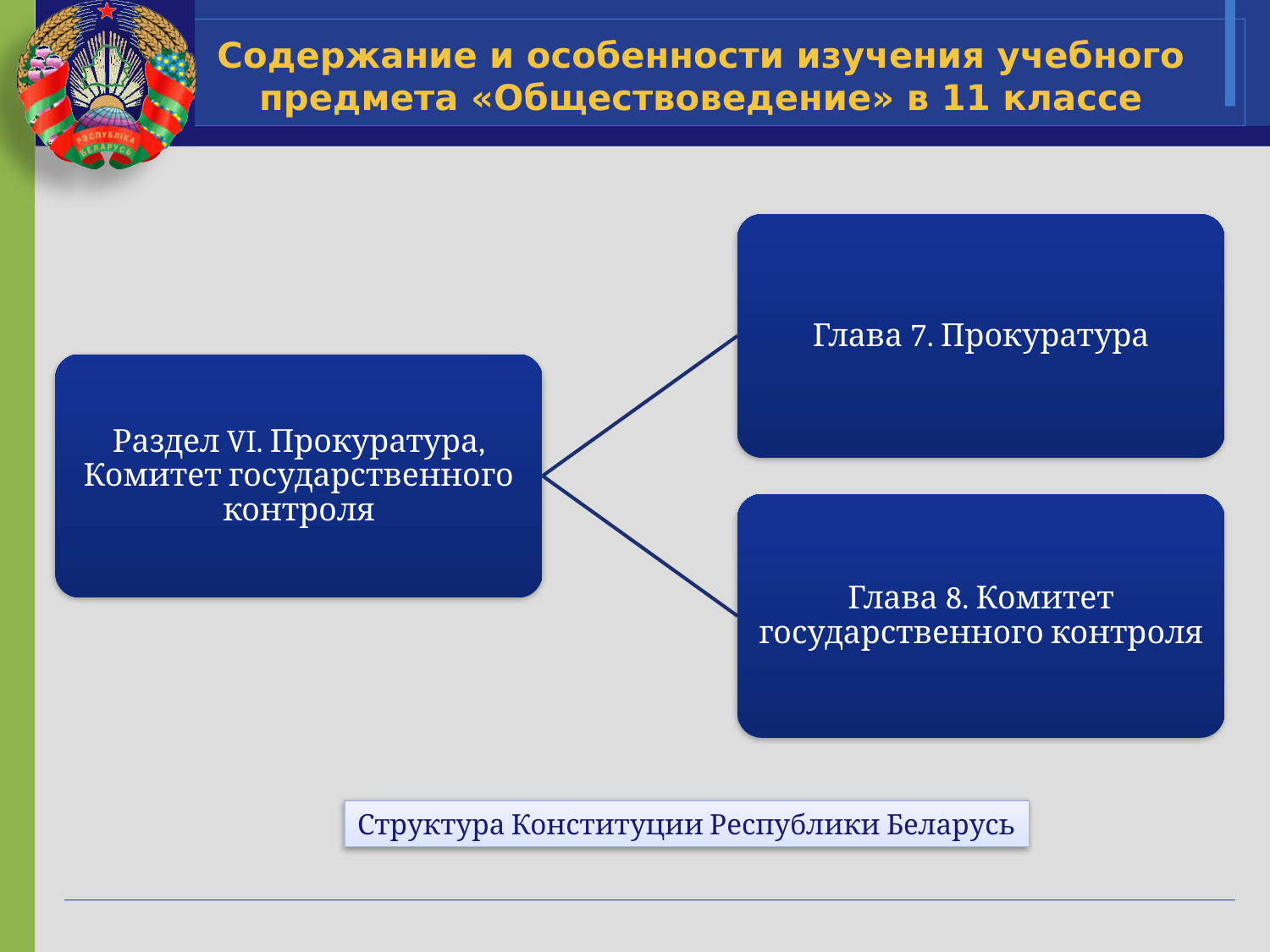

# Содержание и особенности изучения учебного предмета «Обществоведение» в 11 классе
Раздел VI. Прокуратура, Комитет государственного контроля

Глава 7. Прокуратура

Глава 8. Комитет государственного контроля
Структура Конституции Республики Беларусь